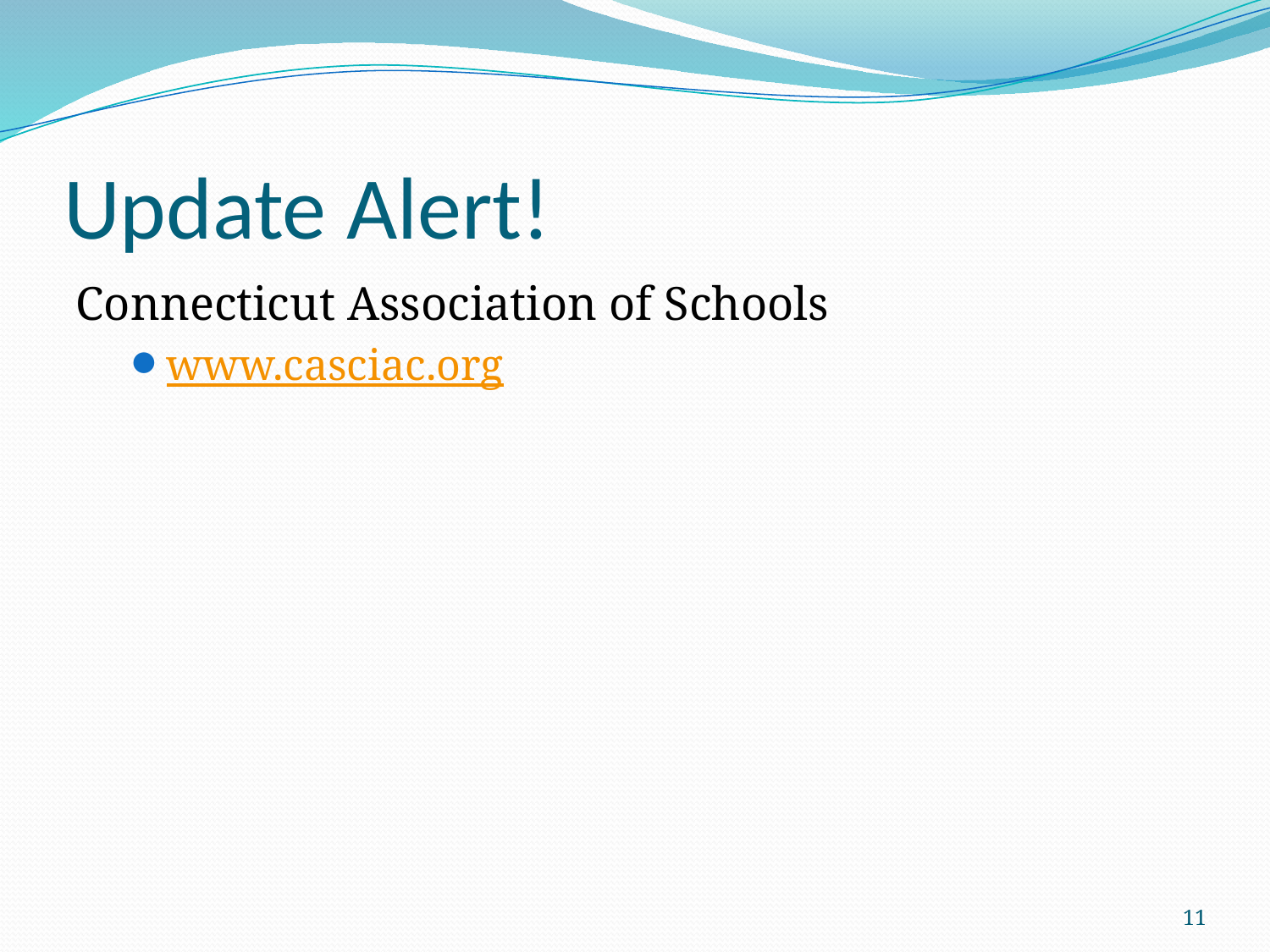

# Update Alert!
Connecticut Association of Schools
www.casciac.org
11